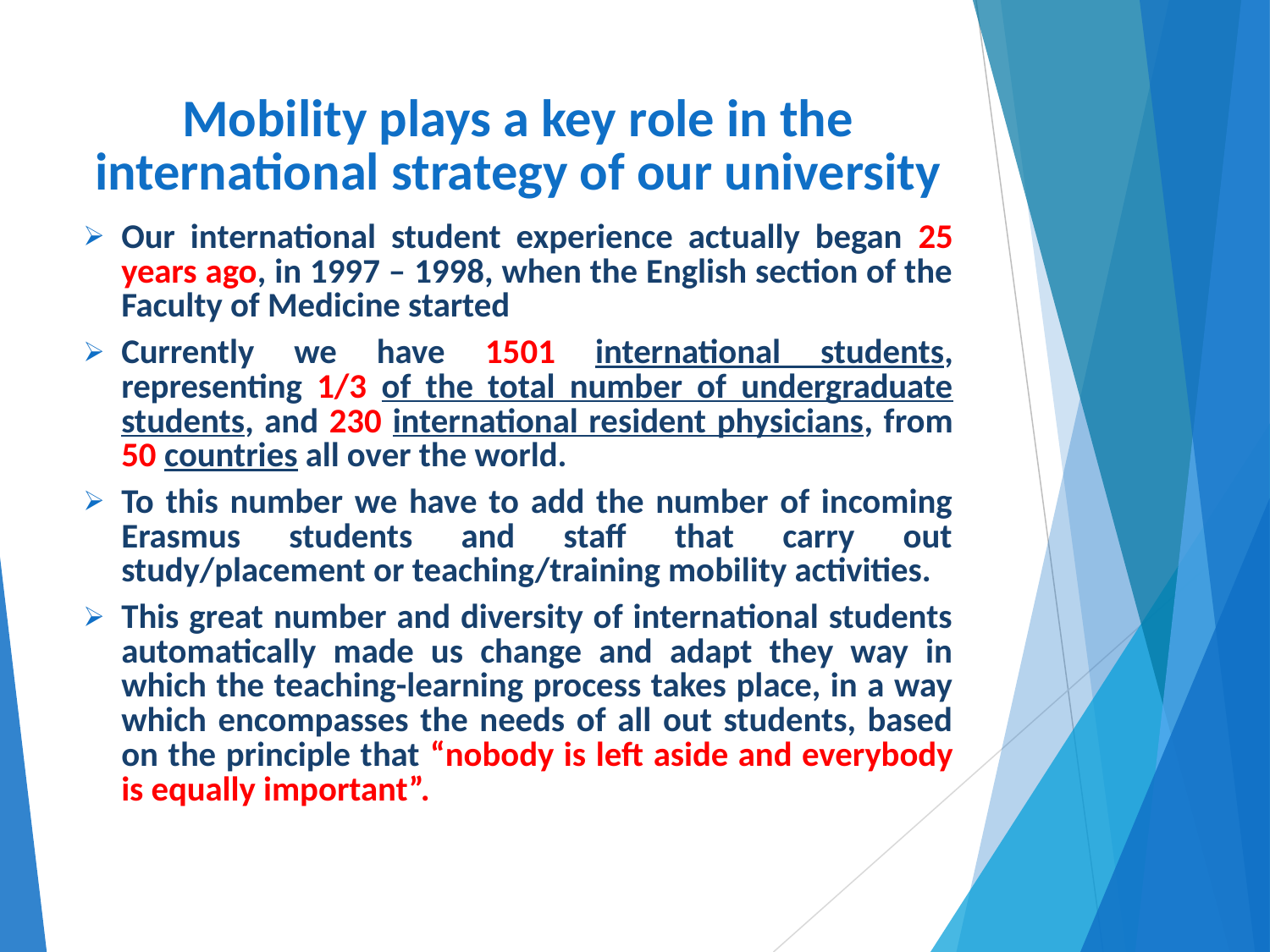

# Mobility plays a key role in the international strategy of our university
Our international student experience actually began 25 years ago, in 1997 – 1998, when the English section of the Faculty of Medicine started
Currently we have 1501 international students, representing 1/3 of the total number of undergraduate students, and 230 international resident physicians, from 50 countries all over the world.
To this number we have to add the number of incoming Erasmus students and staff that carry out study/placement or teaching/training mobility activities.
This great number and diversity of international students automatically made us change and adapt they way in which the teaching-learning process takes place, in a way which encompasses the needs of all out students, based on the principle that “nobody is left aside and everybody is equally important”.